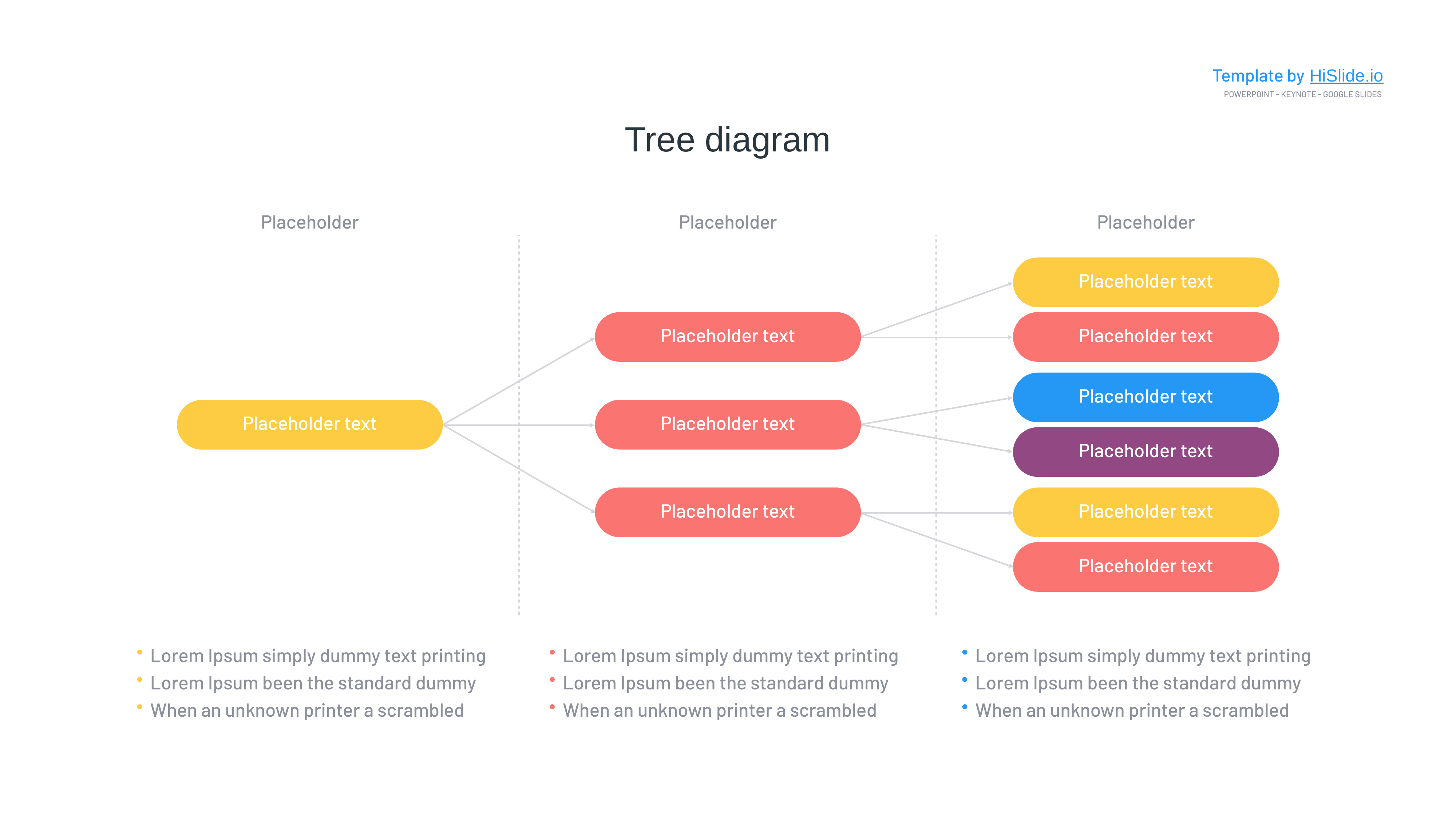

Template by HiSlide.io
PowerPoint - Keynote - Google Slides
Tree diagram
Placeholder
Placeholder
Placeholder

Placeholder text

Placeholder text
Placeholder text

Placeholder text

Placeholder text
Placeholder text

Placeholder text

Placeholder text
Placeholder text

Placeholder text
Lorem Ipsum simply dummy text printing
Lorem Ipsum been the standard dummy
When an unknown printer a scrambled
Lorem Ipsum simply dummy text printing
Lorem Ipsum been the standard dummy
When an unknown printer a scrambled
Lorem Ipsum simply dummy text printing
Lorem Ipsum been the standard dummy
When an unknown printer a scrambled